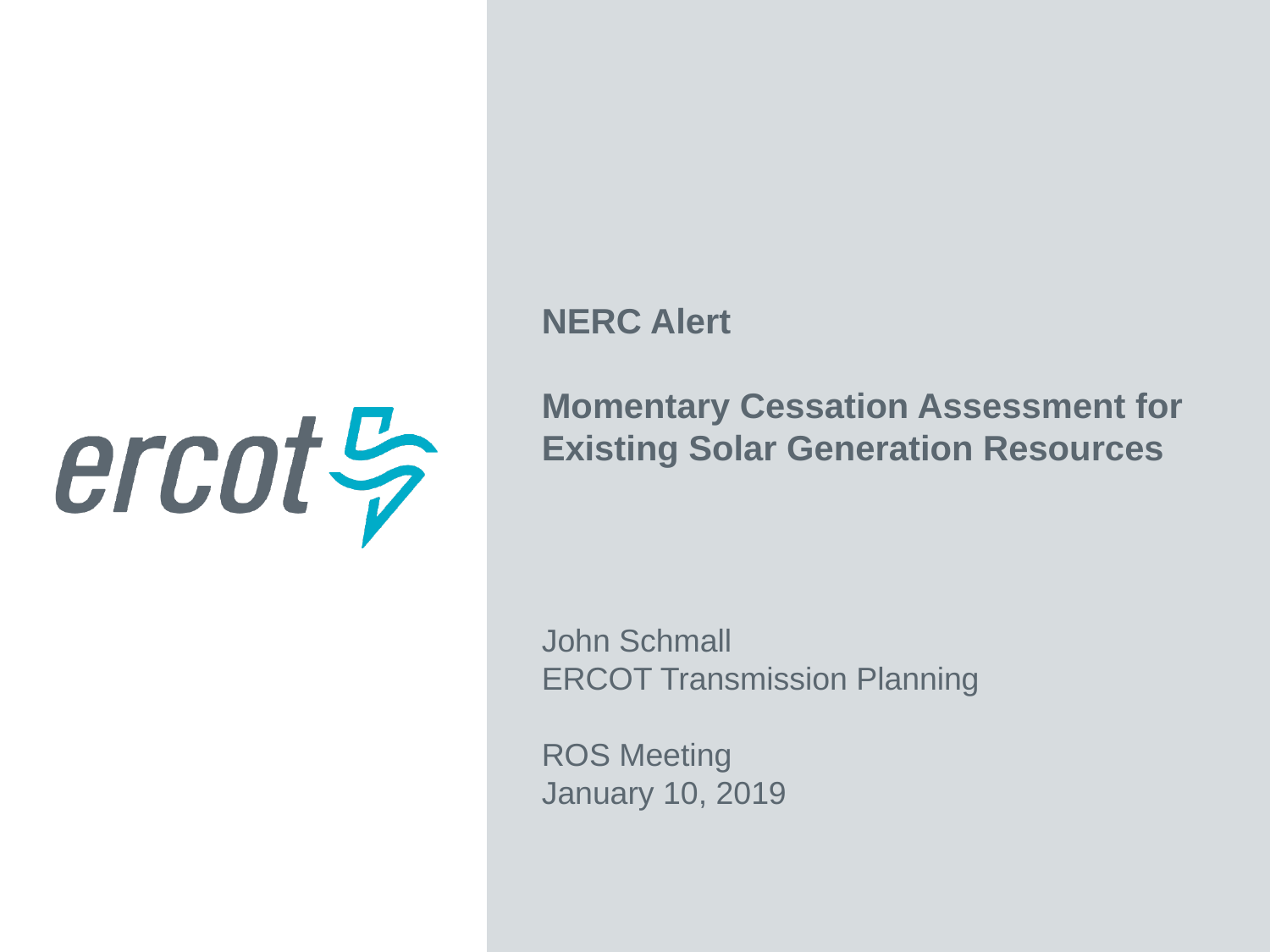

NERC Alert

Momentary Cessation Assessment for Existing Solar Generation Resources

John Schmall
ERCOT Transmission Planning

ROS Meeting
January 10, 2019